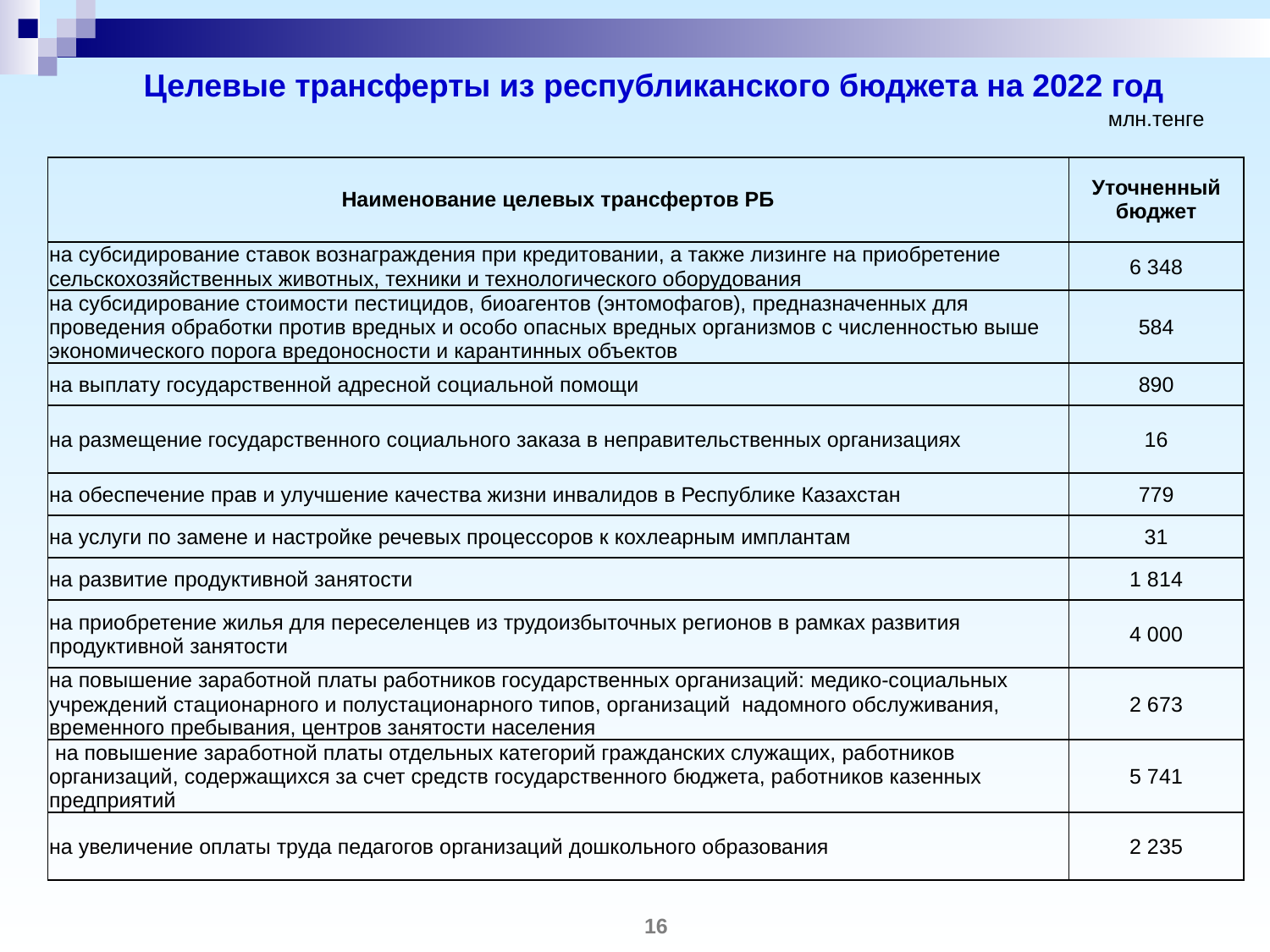

Целевые трансферты из республиканского бюджета на 2022 год
млн.тенге
| Наименование целевых трансфертов РБ | Уточненный бюджет |
| --- | --- |
| на субсидирование ставок вознаграждения при кредитовании, а также лизинге на приобретение сельскохозяйственных животных, техники и технологического оборудования | 6 348 |
| на субсидирование стоимости пестицидов, биоагентов (энтомофагов), предназначенных для проведения обработки против вредных и особо опасных вредных организмов с численностью выше экономического порога вредоносности и карантинных объектов | 584 |
| на выплату государственной адресной социальной помощи | 890 |
| на размещение государственного социального заказа в неправительственных организациях | 16 |
| на обеспечение прав и улучшение качества жизни инвалидов в Республике Казахстан | 779 |
| на услуги по замене и настройке речевых процессоров к кохлеарным имплантам | 31 |
| на развитие продуктивной занятости | 1 814 |
| на приобретение жилья для переселенцев из трудоизбыточных регионов в рамках развития продуктивной занятости | 4 000 |
| на повышение заработной платы работников государственных организаций: медико-социальных учреждений стационарного и полустационарного типов, организаций надомного обслуживания, временного пребывания, центров занятости населения | 2 673 |
| на повышение заработной платы отдельных категорий гражданских служащих, работников организаций, содержащихся за счет средств государственного бюджета, работников казенных предприятий | 5 741 |
| на увеличение оплаты труда педагогов организаций дошкольного образования | 2 235 |
16